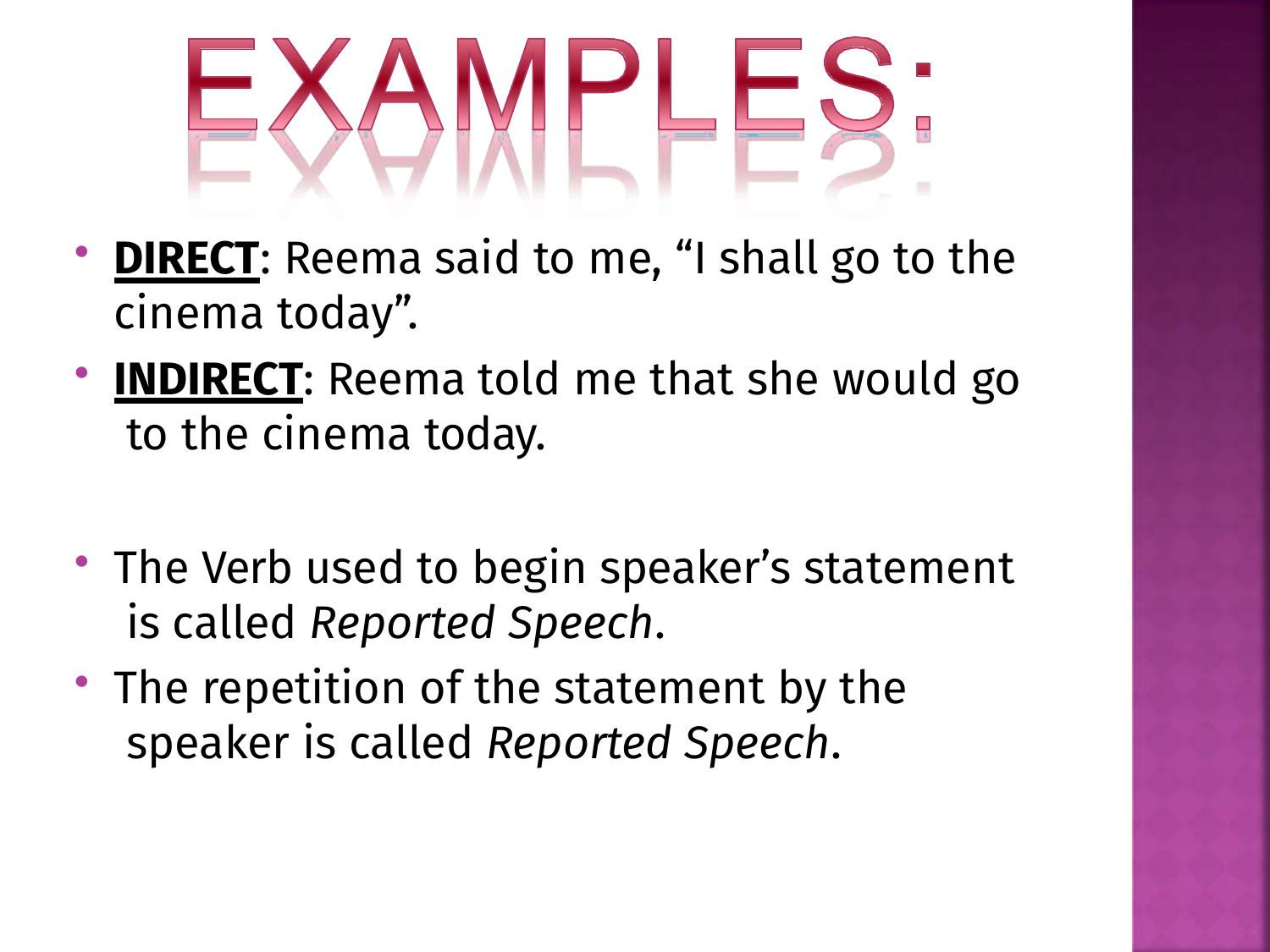

DIRECT: Reema said to me, “I shall go to the  cinema today”.
INDIRECT: Reema told me that she would go  to the cinema today.

The Verb used to begin speaker’s statement  is called Reported Speech.
The repetition of the statement by the  speaker is called Reported Speech.